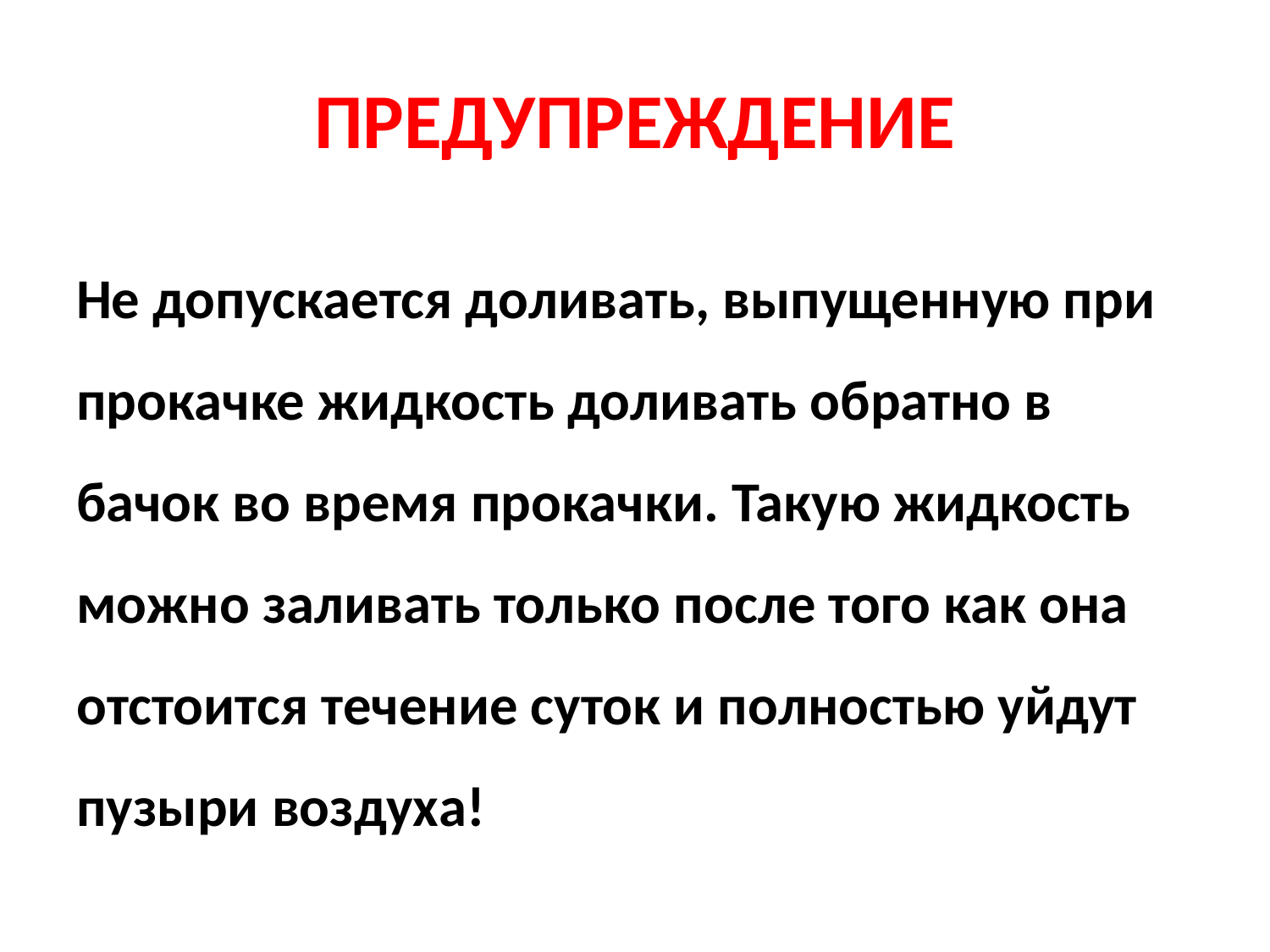

# ПРЕДУПРЕЖДЕНИЕ
Не допускается доливать, выпущенную при прокачке жидкость доливать обратно в бачок во время прокачки. Такую жидкость можно заливать только после того как она отстоится течение суток и полностью уйдут пузыри воздуха!